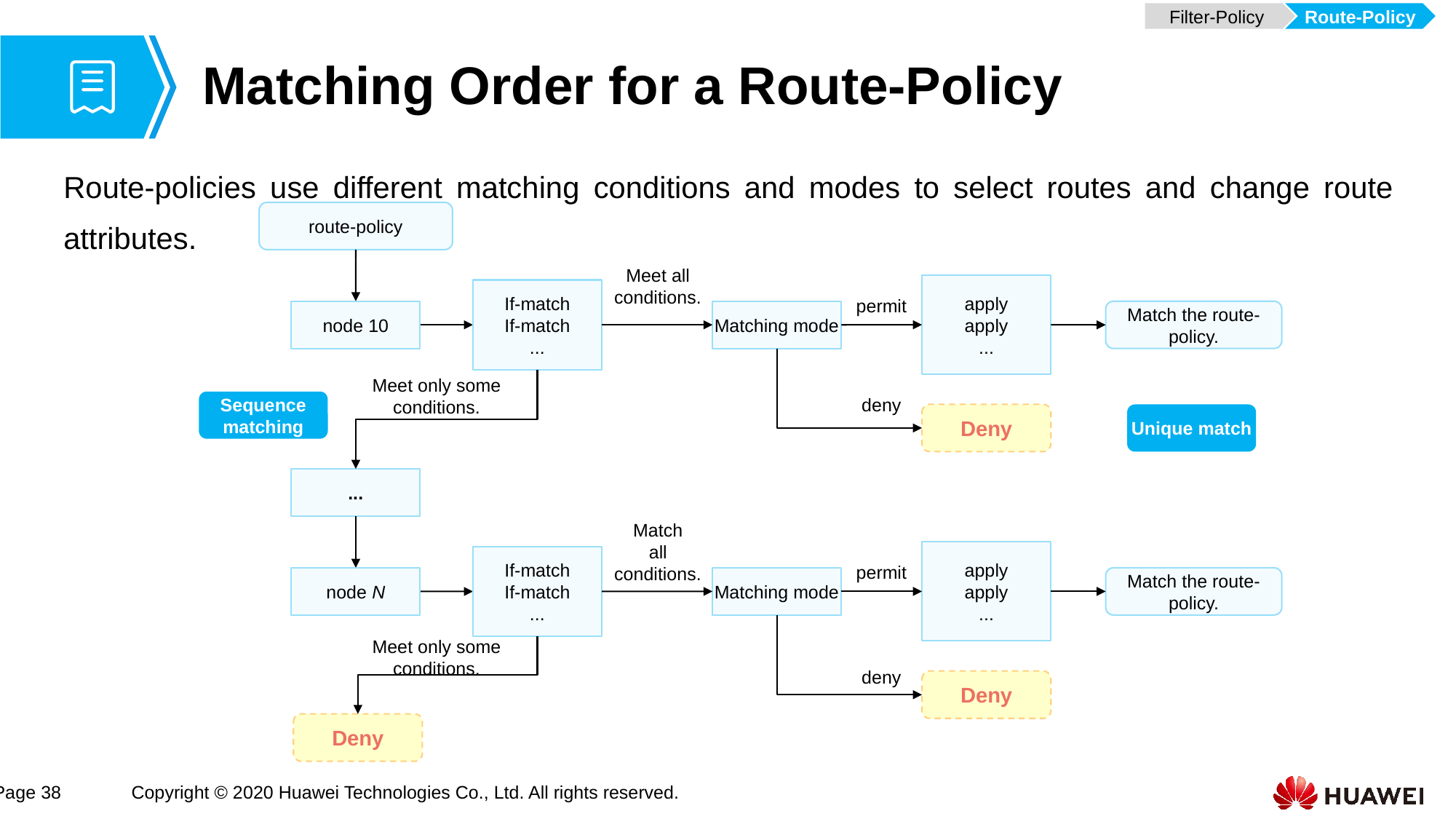

Filter-Policy
Route-Policy
# Matching Order for a Route-Policy
Route-policies use different matching conditions and modes to select routes and change route attributes.
route-policy
Meet all conditions.
apply
apply
...
permit
If-match
If-match
...
node 10
Matching mode
Match the route-policy.
Meet only some conditions.
deny
Sequence matching
Deny
Unique match
...
Match
all conditions.
apply
apply
...
permit
If-match
If-match
...
node N
Matching mode
Match the route-policy.
Meet only some conditions.
deny
Deny
Deny